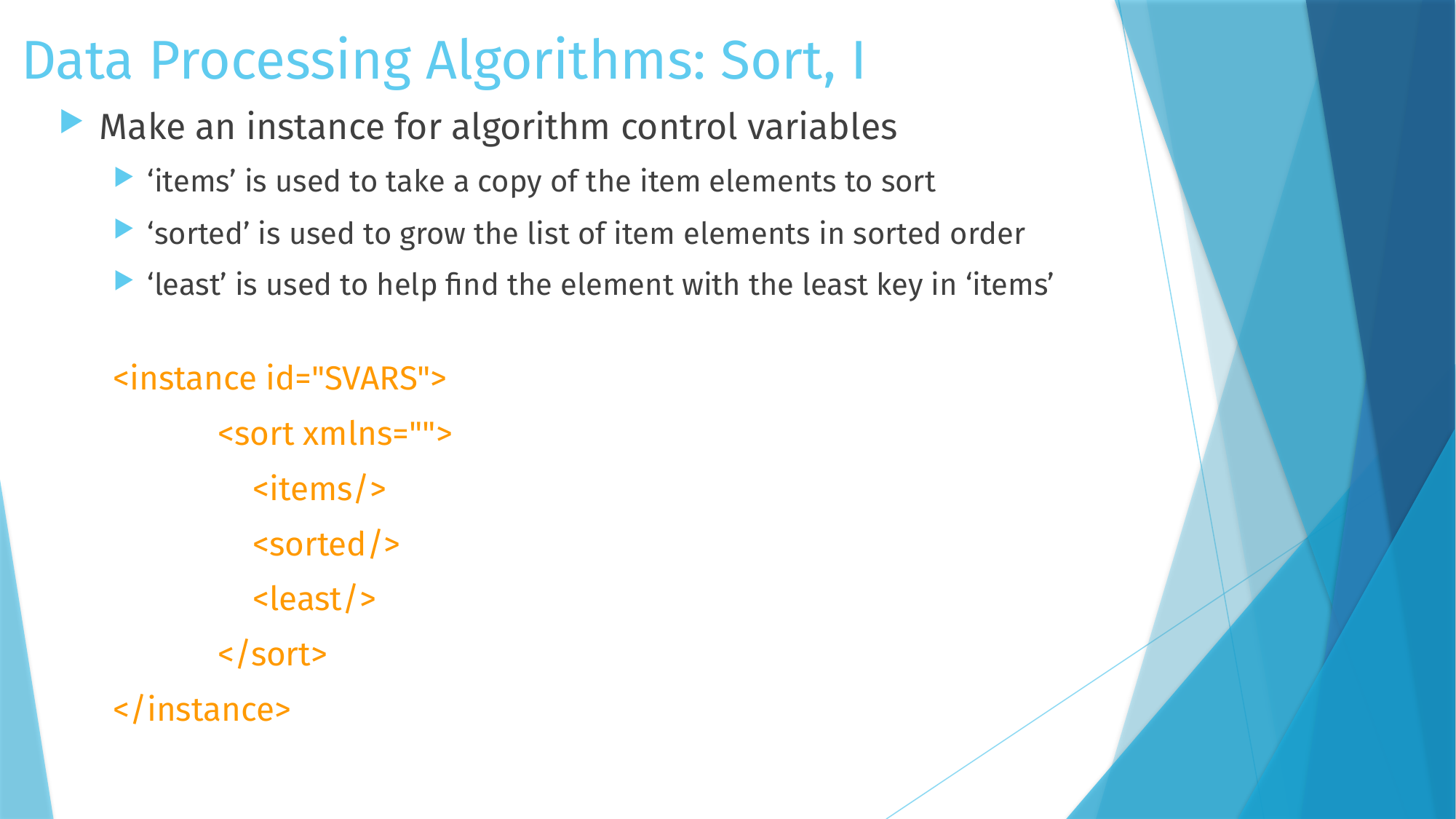

# Data Processing Algorithms: Sort, I
Make an instance for algorithm control variables
‘items’ is used to take a copy of the item elements to sort
‘sorted’ is used to grow the list of item elements in sorted order
‘least’ is used to help find the element with the least key in ‘items’
<instance id="SVARS">
            <sort xmlns="">
                <items/>
                <sorted/>
                <least/>
            </sort>
</instance>